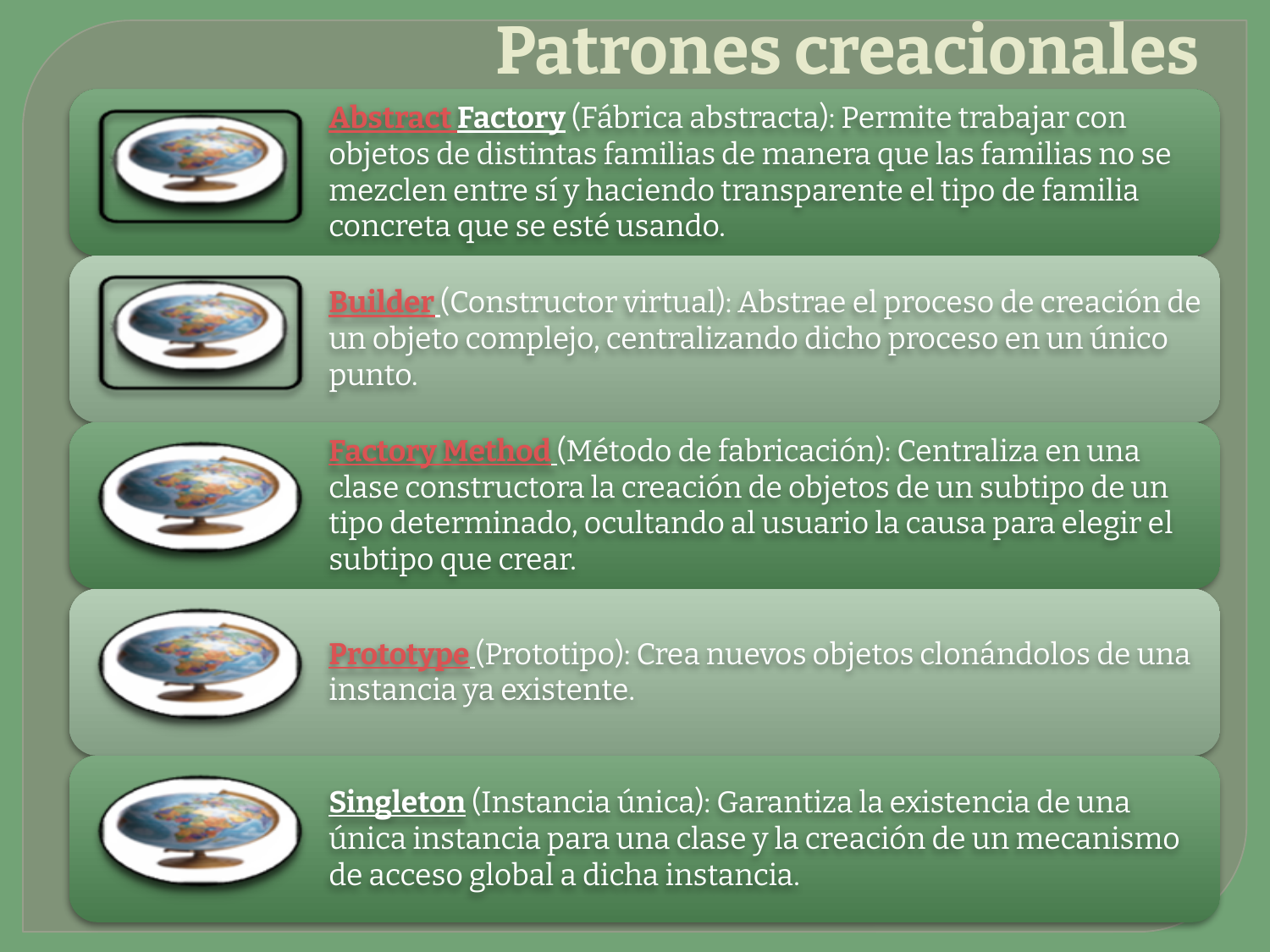

# Patrones creacionales
Abstract Factory (Fábrica abstracta): Permite trabajar con objetos de distintas familias de manera que las familias no se mezclen entre sí y haciendo transparente el tipo de familia concreta que se esté usando.
Builder (Constructor virtual): Abstrae el proceso de creación de un objeto complejo, centralizando dicho proceso en un único punto.
Factory Method (Método de fabricación): Centraliza en una clase constructora la creación de objetos de un subtipo de un tipo determinado, ocultando al usuario la causa para elegir el subtipo que crear.
Prototype (Prototipo): Crea nuevos objetos clonándolos de una instancia ya existente.
Singleton (Instancia única): Garantiza la existencia de una única instancia para una clase y la creación de un mecanismo de acceso global a dicha instancia.